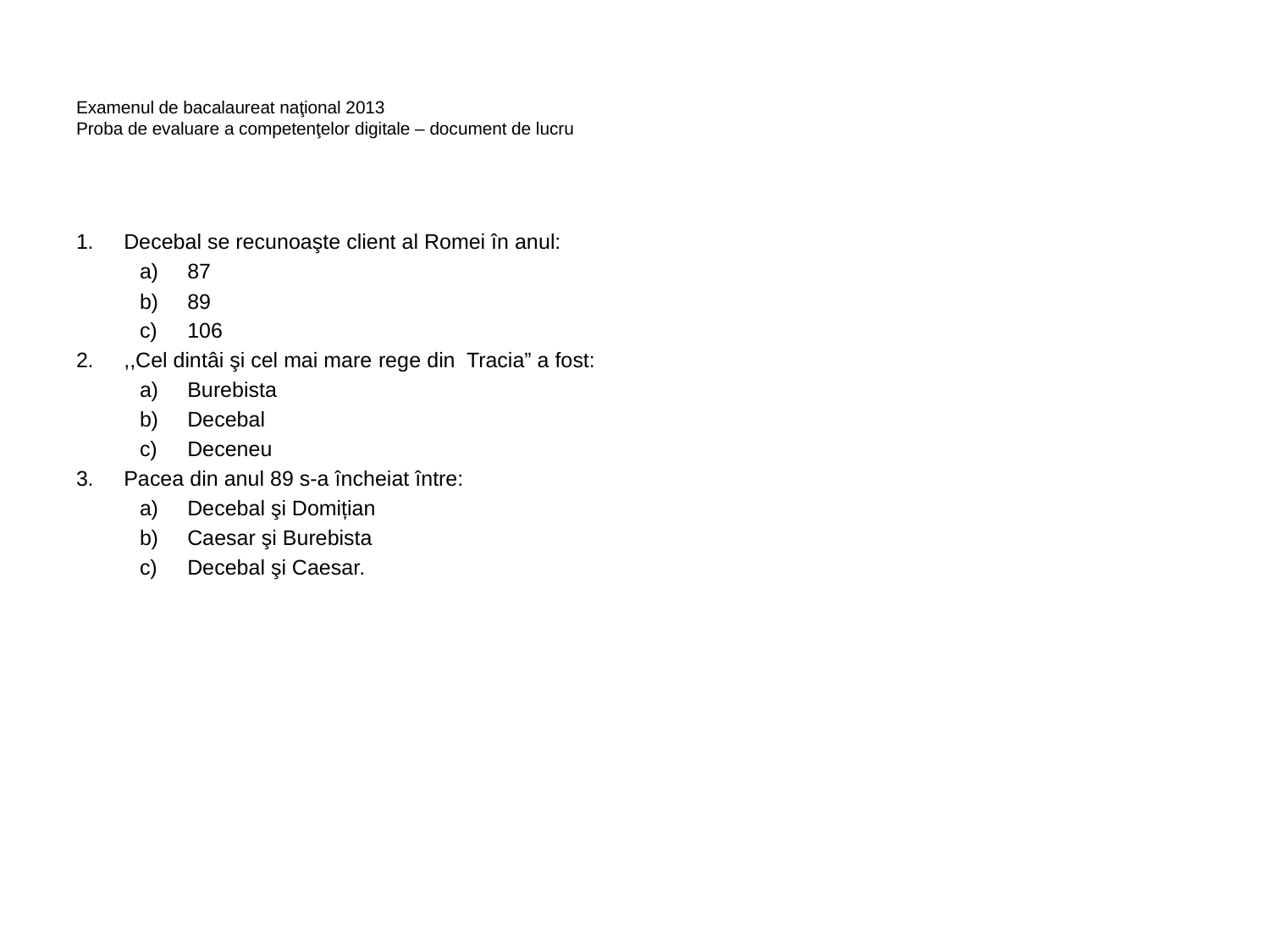

# Examenul de bacalaureat naţional 2013 Proba de evaluare a competenţelor digitale – document de lucru
Decebal se recunoaşte client al Romei în anul:
87
89
106
,,Cel dintâi şi cel mai mare rege din  Tracia” a fost:
Burebista
Decebal
Deceneu
Pacea din anul 89 s-a încheiat între:
Decebal şi Domițian
Caesar şi Burebista
Decebal şi Caesar.